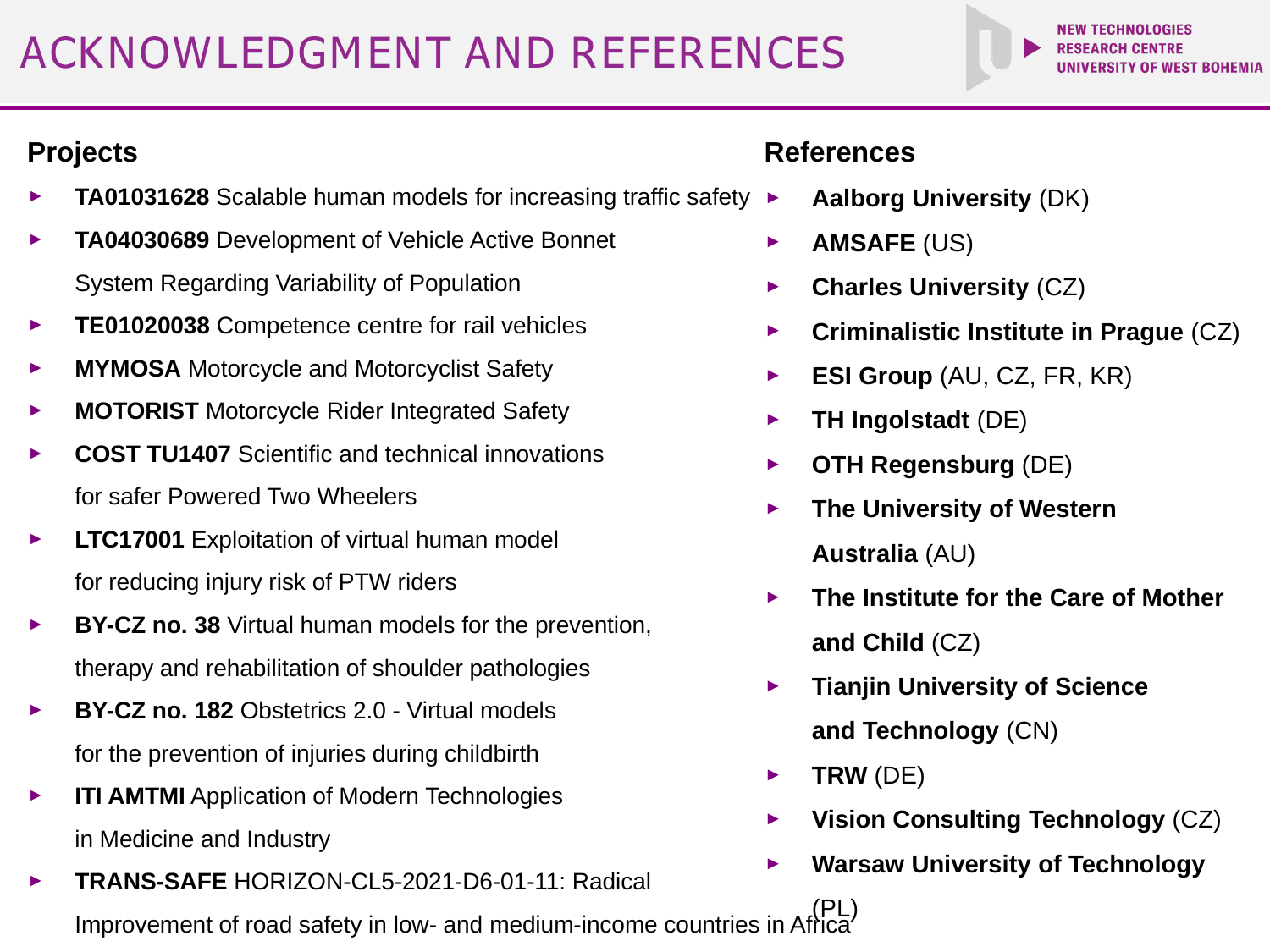

ACKNOWLEDGMENT AND REFERENCES
Projects
TA01031628 Scalable human models for increasing traffic safety
TA04030689 Development of Vehicle Active Bonnet
System Regarding Variability of Population
TE01020038 Competence centre for rail vehicles
MYMOSA Motorcycle and Motorcyclist Safety
MOTORIST Motorcycle Rider Integrated Safety
COST TU1407 Scientific and technical innovations
for safer Powered Two Wheelers
LTC17001 Exploitation of virtual human model
for reducing injury risk of PTW riders
BY-CZ no. 38 Virtual human models for the prevention,
therapy and rehabilitation of shoulder pathologies
BY-CZ no. 182 Obstetrics 2.0 - Virtual models
for the prevention of injuries during childbirth
ITI AMTMI Application of Modern Technologies
in Medicine and Industry
TRANS-SAFE HORIZON-CL5-2021-D6-01-11: Radical
Improvement of road safety in low- and medium-income countries in Africa

References
Aalborg University (DK)
AMSAFE (US)
Charles University (CZ)
Criminalistic Institute in Prague (CZ)
ESI Group (AU, CZ, FR, KR)
TH Ingolstadt (DE)
OTH Regensburg (DE)
The University of Western
Australia (AU)
The Institute for the Care of Mother and Child (CZ)
Tianjin University of Science
and Technology (CN)
TRW (DE)
Vision Consulting Technology (CZ)
Warsaw University of Technology (PL)